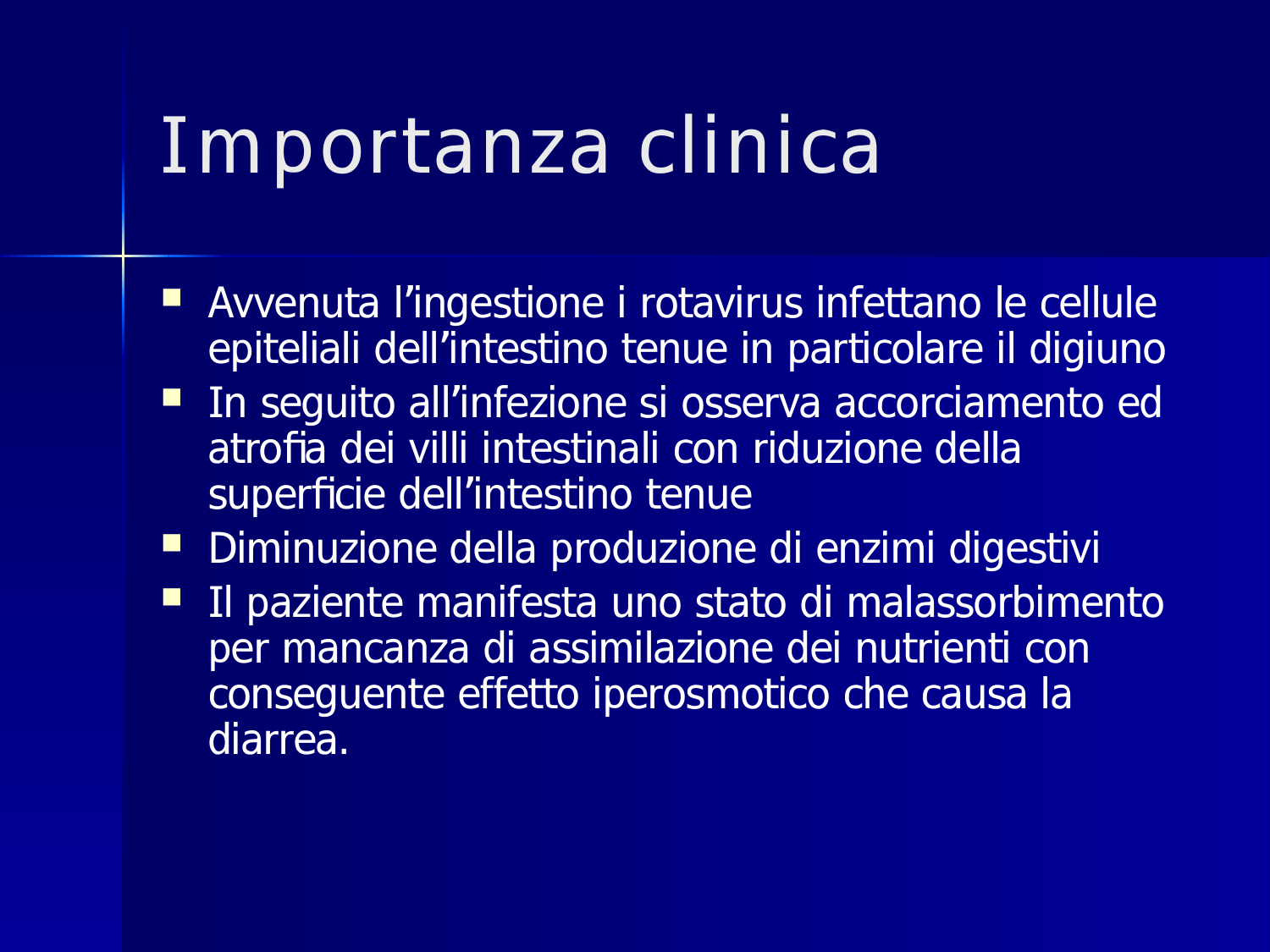

# Importanza clinica
Avvenuta l’ingestione i rotavirus infettano le cellule epiteliali dell’intestino tenue in particolare il digiuno
In seguito all’infezione si osserva accorciamento ed atrofia dei villi intestinali con riduzione della superficie dell’intestino tenue
Diminuzione della produzione di enzimi digestivi
Il paziente manifesta uno stato di malassorbimento per mancanza di assimilazione dei nutrienti con conseguente effetto iperosmotico che causa la diarrea.